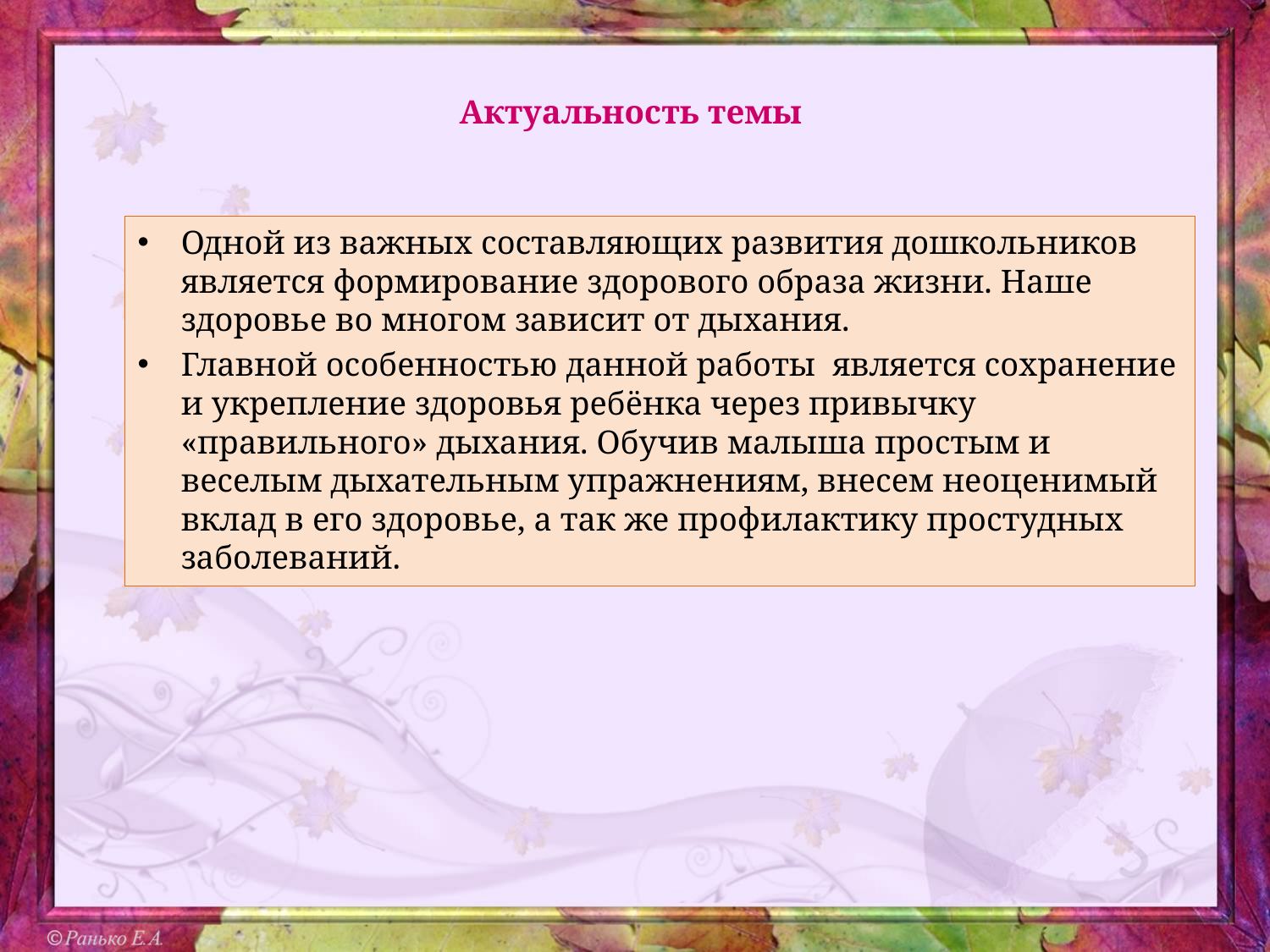

# Актуальность темы
Одной из важных составляющих развития дошкольников является формирование здорового образа жизни. Наше здоровье во многом зависит от дыхания.
Главной особенностью данной работы  является сохранение и укрепление здоровья ребёнка через привычку «правильного» дыхания. Обучив малыша простым и веселым дыхательным упражнениям, внесем неоценимый вклад в его здоровье, а так же профилактику простудных заболеваний.